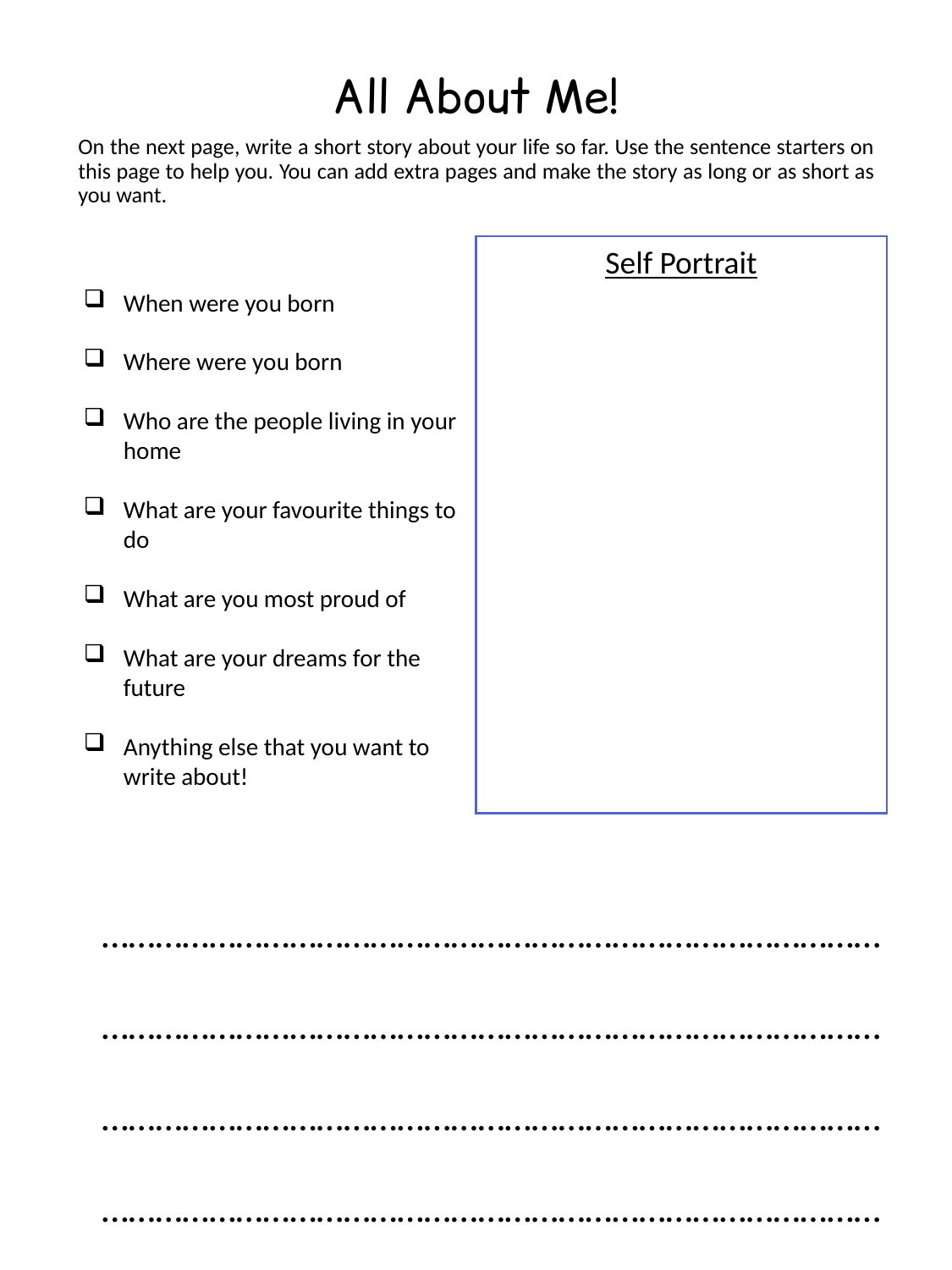

# All About Me!
On the next page, write a short story about your life so far. Use the sentence starters on this page to help you. You can add extra pages and make the story as long or as short as you want.
Self Portrait
When were you born

Where were you born

Who are the people living in your home

What are your favourite things to do

What are you most proud of

What are your dreams for the future

Anything else that you want to write about!
……………………………………………………………………………………………………………………………………………………………………………………………………………………………………………………………………………………………………………………………………………
…………………………………………………………………